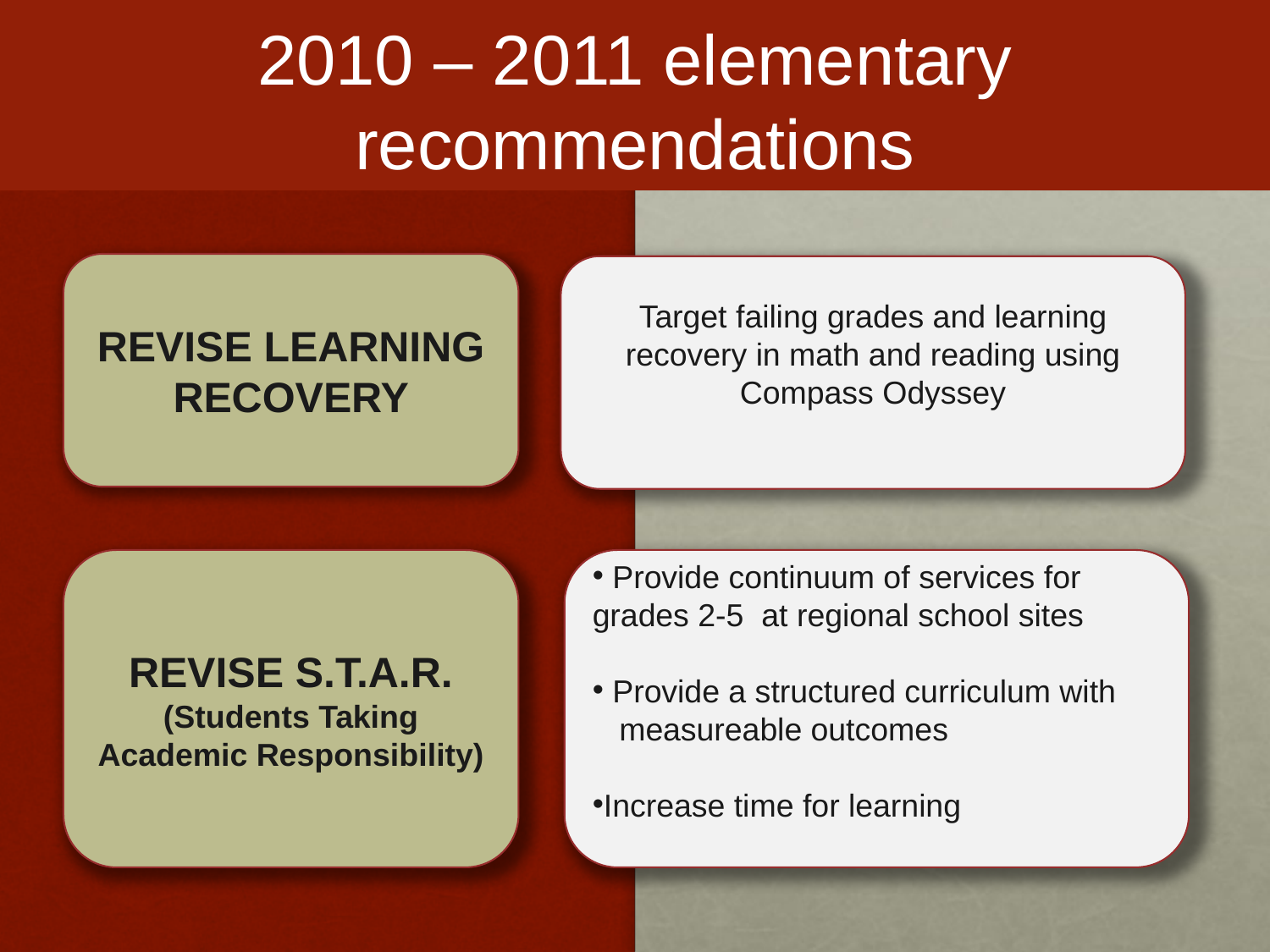

# 2010 – 2011 elementary recommendations
REVISE LEARNING RECOVERY

Target failing grades and learning recovery in math and reading using Compass Odyssey

REVISE S.T.A.R.
(Students Taking Academic Responsibility)
 Provide continuum of services for grades 2-5  at regional school sites

 Provide a structured curriculum with
   measureable outcomes

Increase time for learning